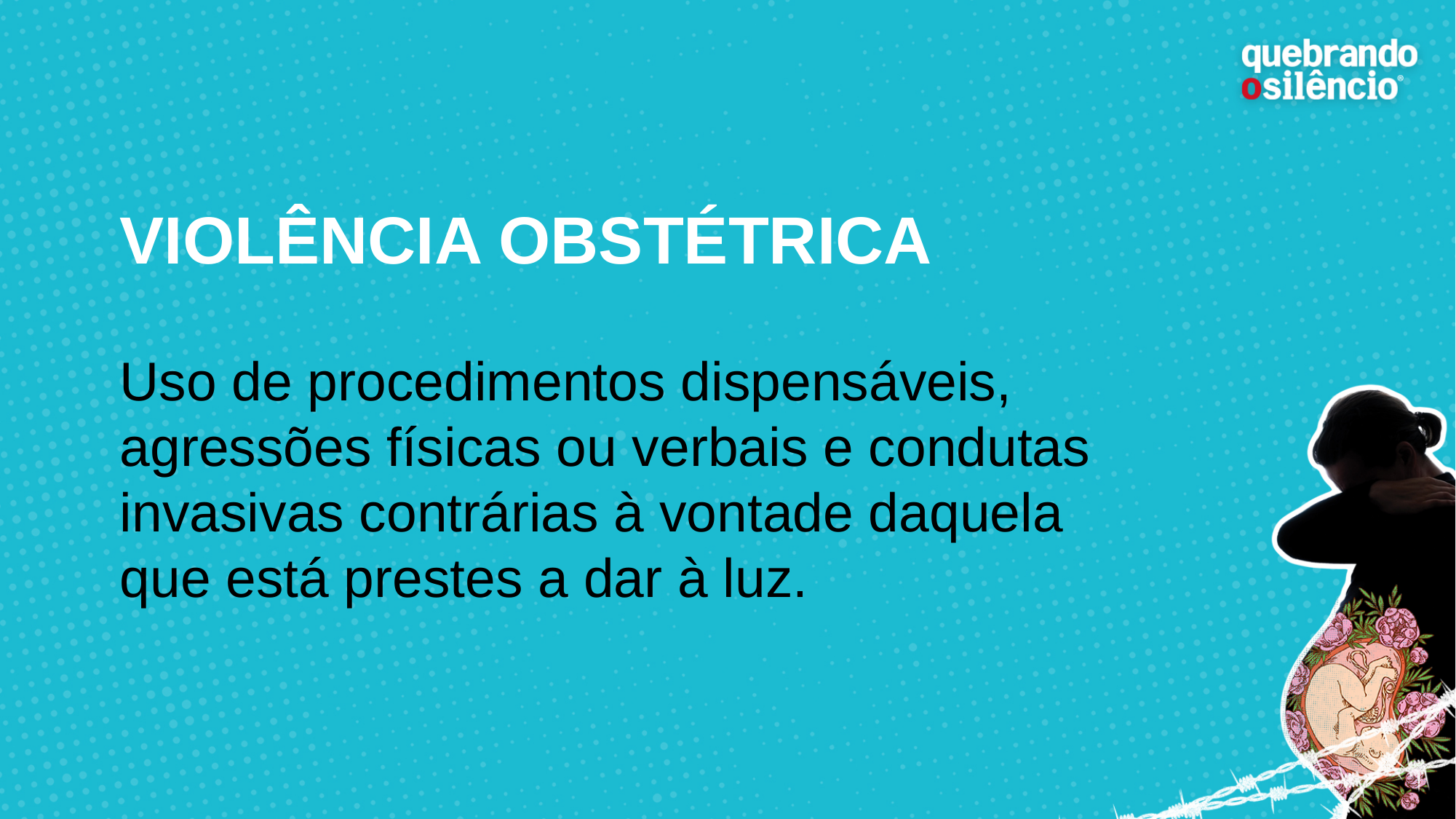

# VIOLÊNCIA OBSTÉTRICA Uso de procedimentos dispensáveis, agressões físicas ou verbais e condutas invasivas contrárias à vontade daquela que está prestes a dar à luz.